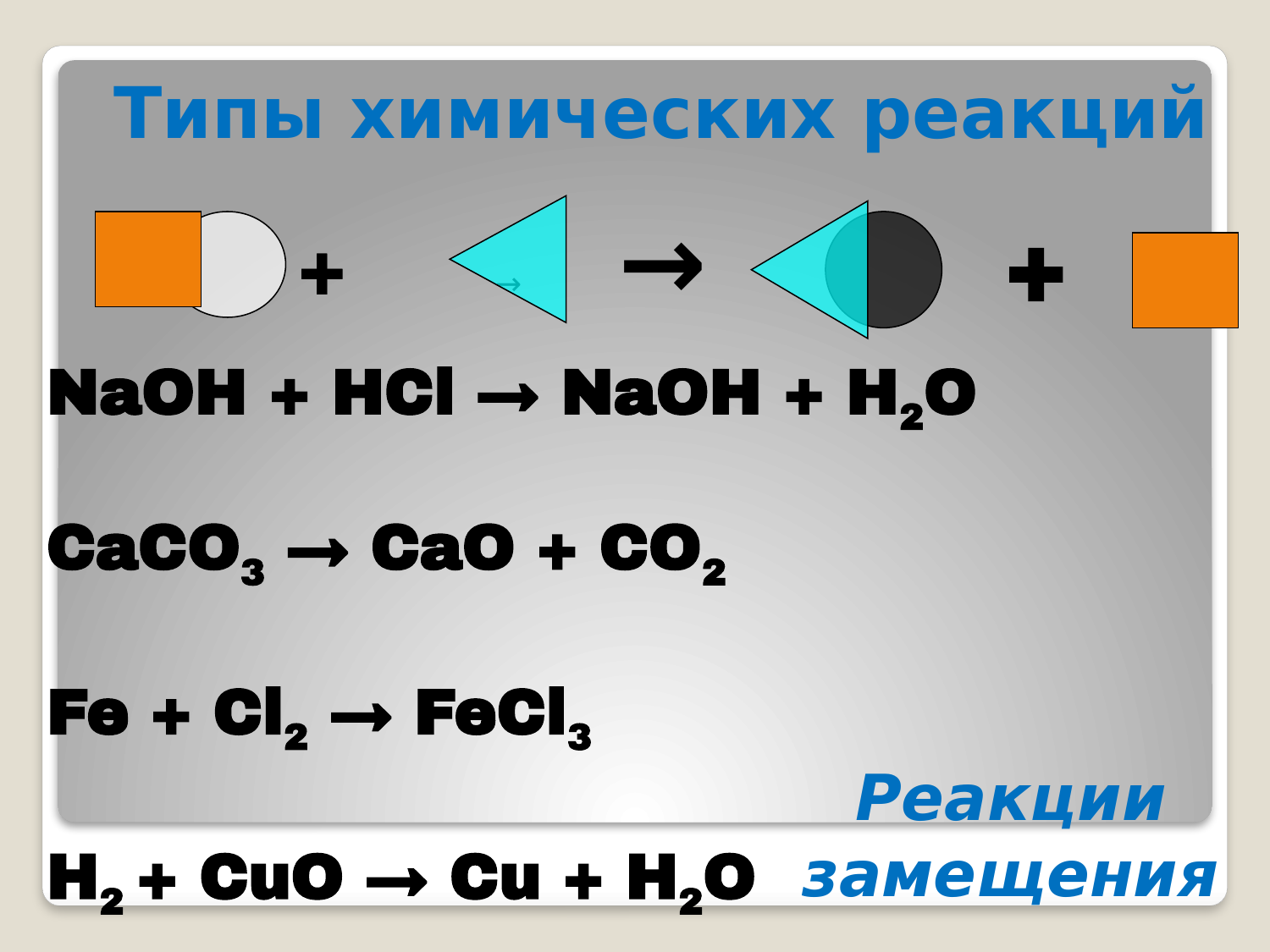

# Типы химических реакций
→
+

	   +	          →
	   +

NaOH + HCl → NaOH + H2O

CaCO3 → CaO + CO2

Fe + Cl2 → FeCl3

H2 + CuO → Cu + H2O

Реакции замещения